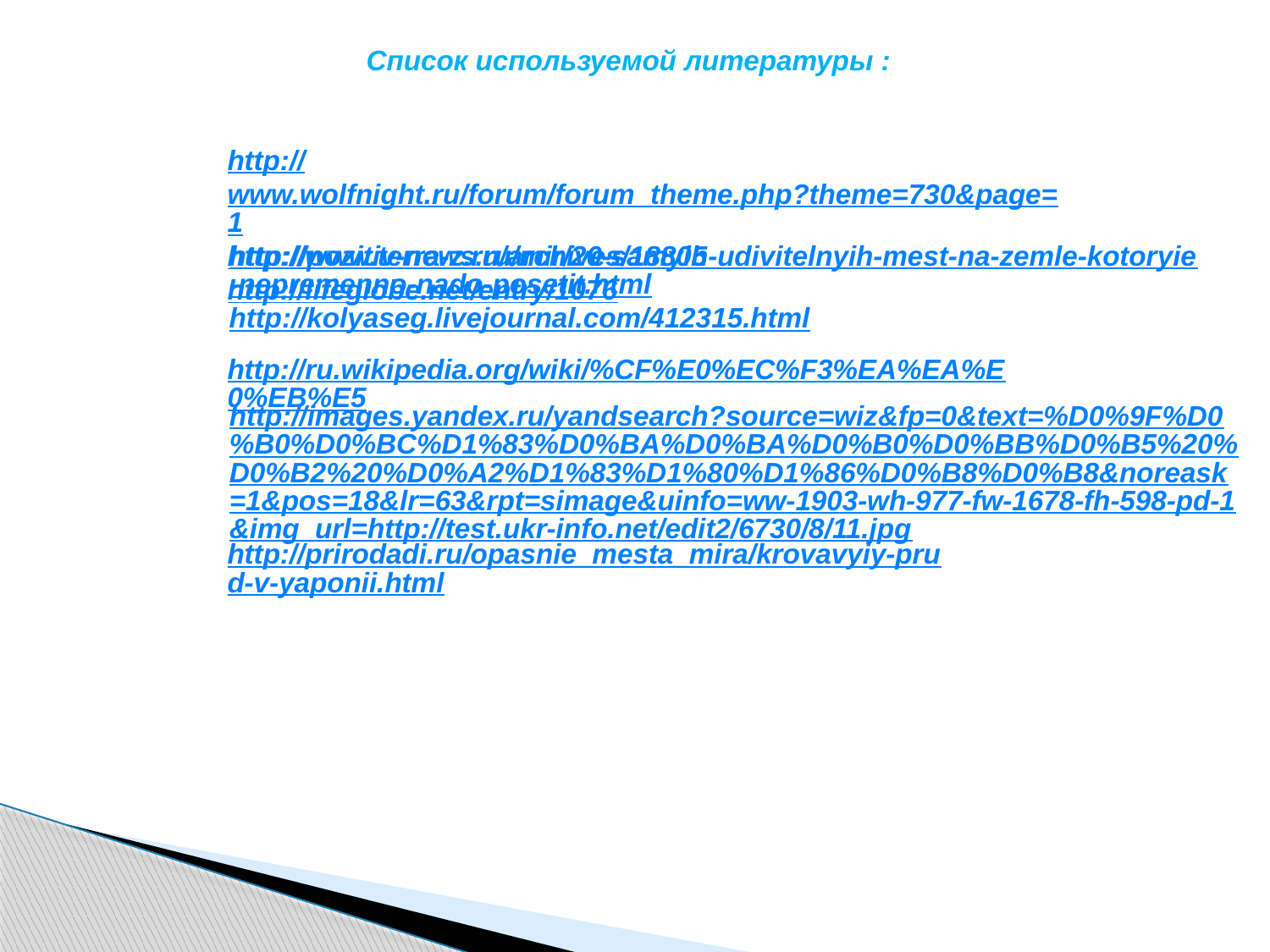

Список используемой литературы :
http://www.wolfnight.ru/forum/forum_theme.php?theme=730&page=1
http://www.terra-z.ru/archives/18805
http://lifeglobe.net/entry/1076
http://pozitiv-news.ru/mir/20-samyih-udivitelnyih-mest-na-zemle-kotoryie-nepremenno-nado-posetit.html
http://kolyaseg.livejournal.com/412315.html
http://ru.wikipedia.org/wiki/%CF%E0%EC%F3%EA%EA%E0%EB%E5
http://images.yandex.ru/yandsearch?source=wiz&fp=0&text=%D0%9F%D0%B0%D0%BC%D1%83%D0%BA%D0%BA%D0%B0%D0%BB%D0%B5%20%D0%B2%20%D0%A2%D1%83%D1%80%D1%86%D0%B8%D0%B8&noreask=1&pos=18&lr=63&rpt=simage&uinfo=ww-1903-wh-977-fw-1678-fh-598-pd-1&img_url=http://test.ukr-info.net/edit2/6730/8/11.jpg
http://prirodadi.ru/opasnie_mesta_mira/krovavyiy-prud-v-yaponii.html